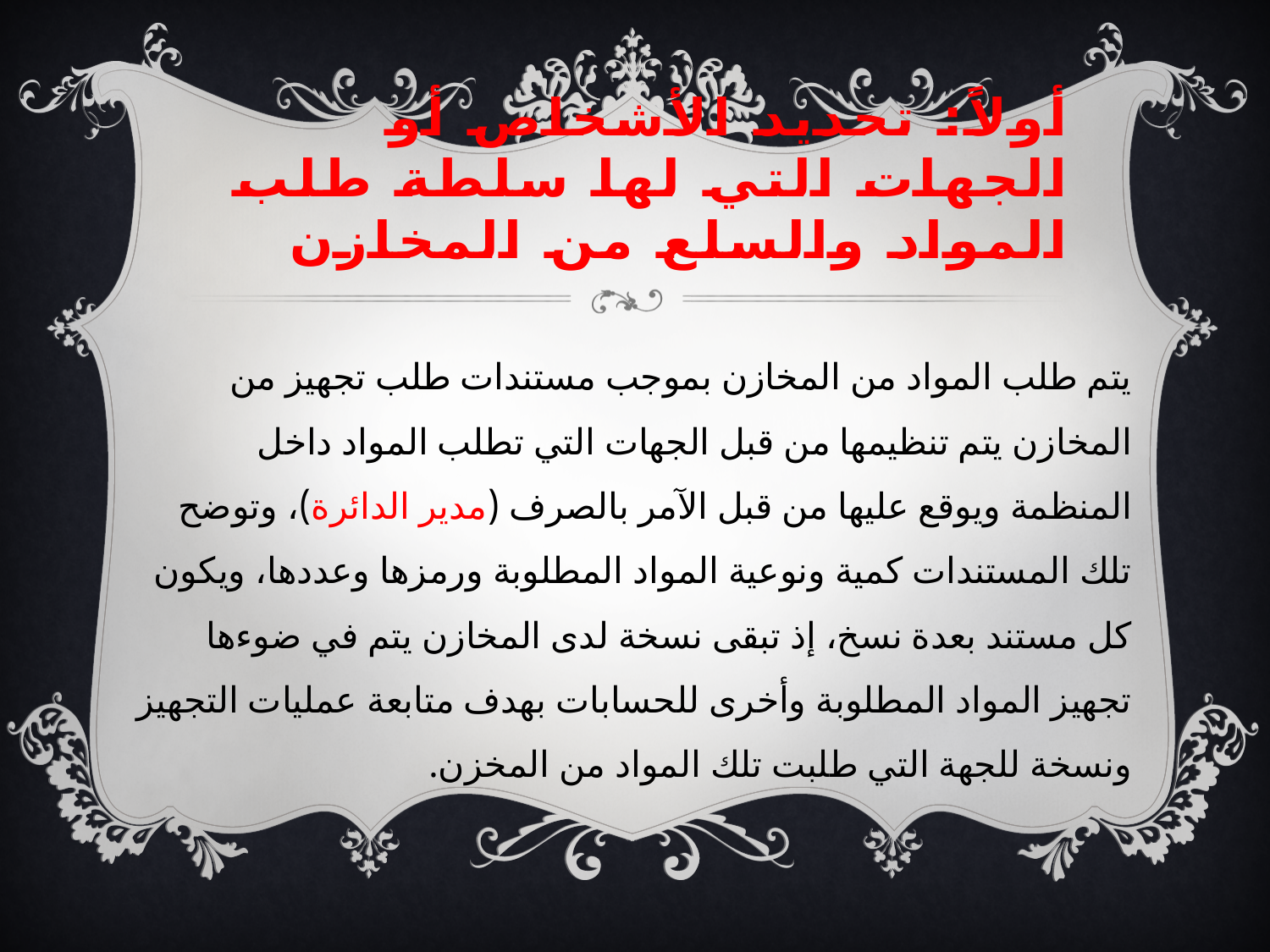

# أولاً: تحديد الأشخاص أو الجهات التي لها سلطة طلب المواد والسلع من المخازن
يتم طلب المواد من المخازن بموجب مستندات طلب تجهيز من المخازن يتم تنظيمها من قبل الجهات التي تطلب المواد داخل المنظمة ويوقع عليها من قبل الآمر بالصرف (مدير الدائرة)، وتوضح تلك المستندات كمية ونوعية المواد المطلوبة ورمزها وعددها، ويكون كل مستند بعدة نسخ، إذ تبقى نسخة لدى المخازن يتم في ضوءها تجهيز المواد المطلوبة وأخرى للحسابات بهدف متابعة عمليات التجهيز ونسخة للجهة التي طلبت تلك المواد من المخزن.